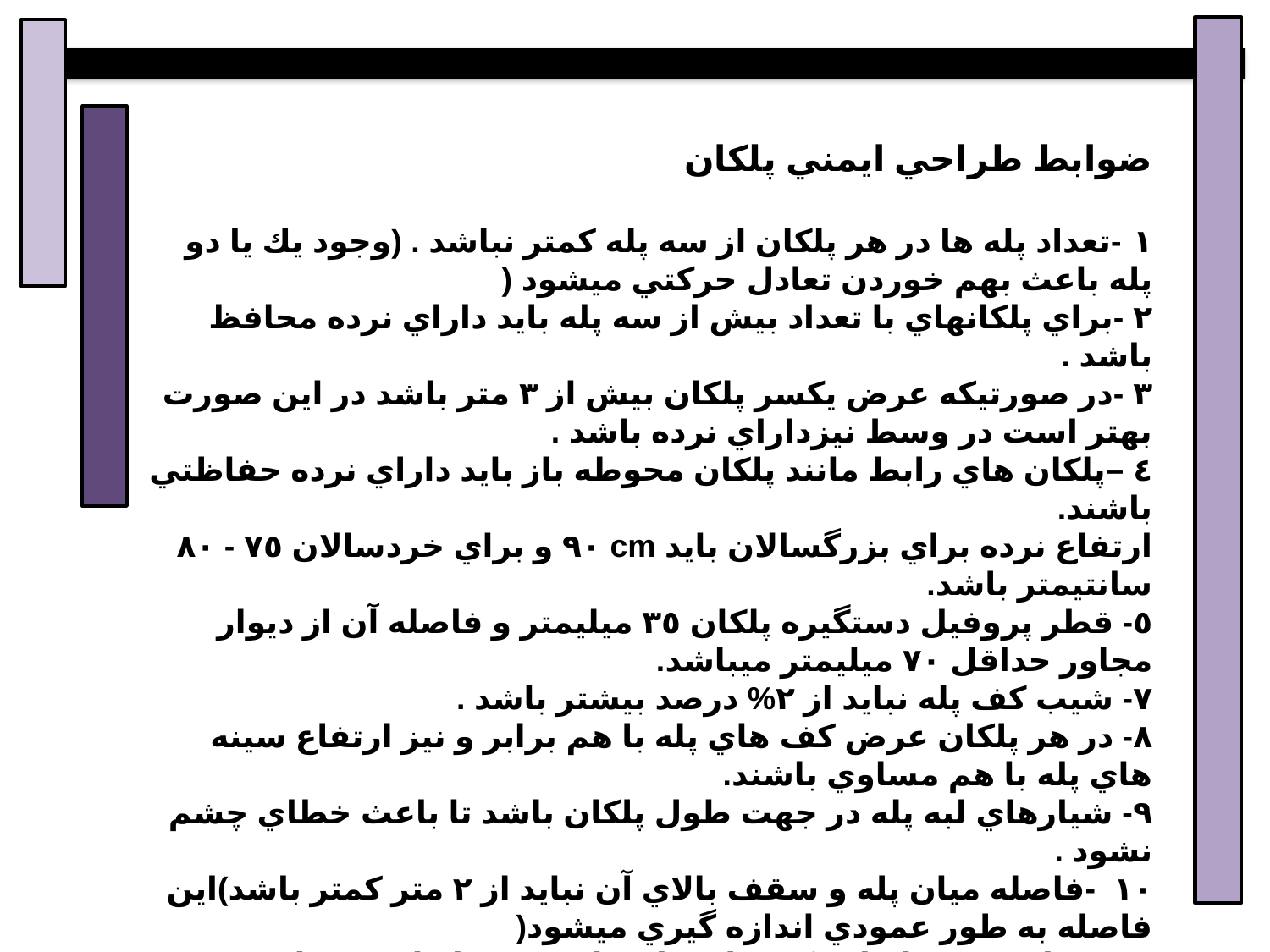

ضوابط طراحي ايمني پلكان

١ -تعداد پله ها در هر پلكان از سه پله كمتر نباشد . (وجود يك يا دو پله باعث بهم خوردن تعادل حركتي ميشود (
٢ -براي پلكانهاي با تعداد بيش از سه پله بايد داراي نرده محافظ باشد .
٣ -در صورتيكه عرض يكسر پلكان بيش از ٣ متر باشد در اين صورت بهتر است در وسط نيزداراي نرده باشد .
٤ –پلكان هاي رابط مانند پلكان محوطه باز بايد داراي نرده حفاظتي باشند.
ارتفاع نرده براي بزرگسالان بايد cm ٩٠ و براي خردسالان ٧٥ - ٨٠ سانتيمتر باشد.
٥- قطر پروفيل دستگيره پلكان ٣٥ ميليمتر و فاصله آن از ديوار مجاور حداقل ٧٠ ميليمتر ميباشد.
٧- شيب كف پله نبايد از ٢% درصد بيشتر باشد .
٨- در هر پلكان عرض كف هاي پله با هم برابر و نيز ارتفاع سينه هاي پله با هم مساوي باشند.
٩- شيارهاي لبه پله در جهت طول پلكان باشد تا باعث خطاي چشم نشود .
١٠  -فاصله ميان پله و سقف بالاي آن نبايد از ٢ متر كمتر باشد)اين فاصله به طور عمودي اندازه گيري ميشود(
١١ - براي تعيين اندازه كف پله و ارتفاع سينه پله از فرمول زير استفاده شود .
  ٦٣تا ٦١h + t = ٢
  h:ارتفاع پله
  t :كف پله